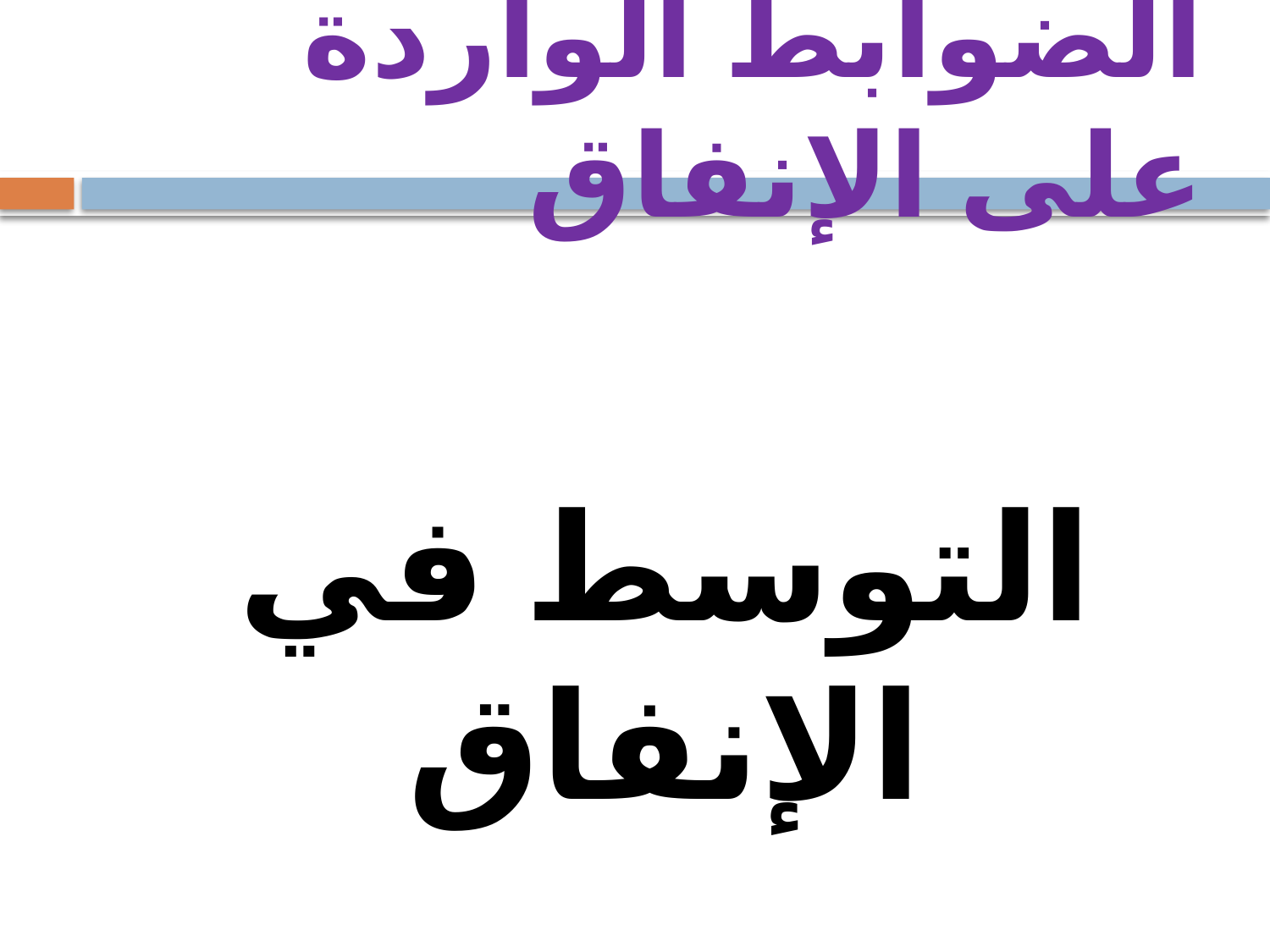

# الضوابط الواردة على الإنفاق

التوسط في الإنفاق